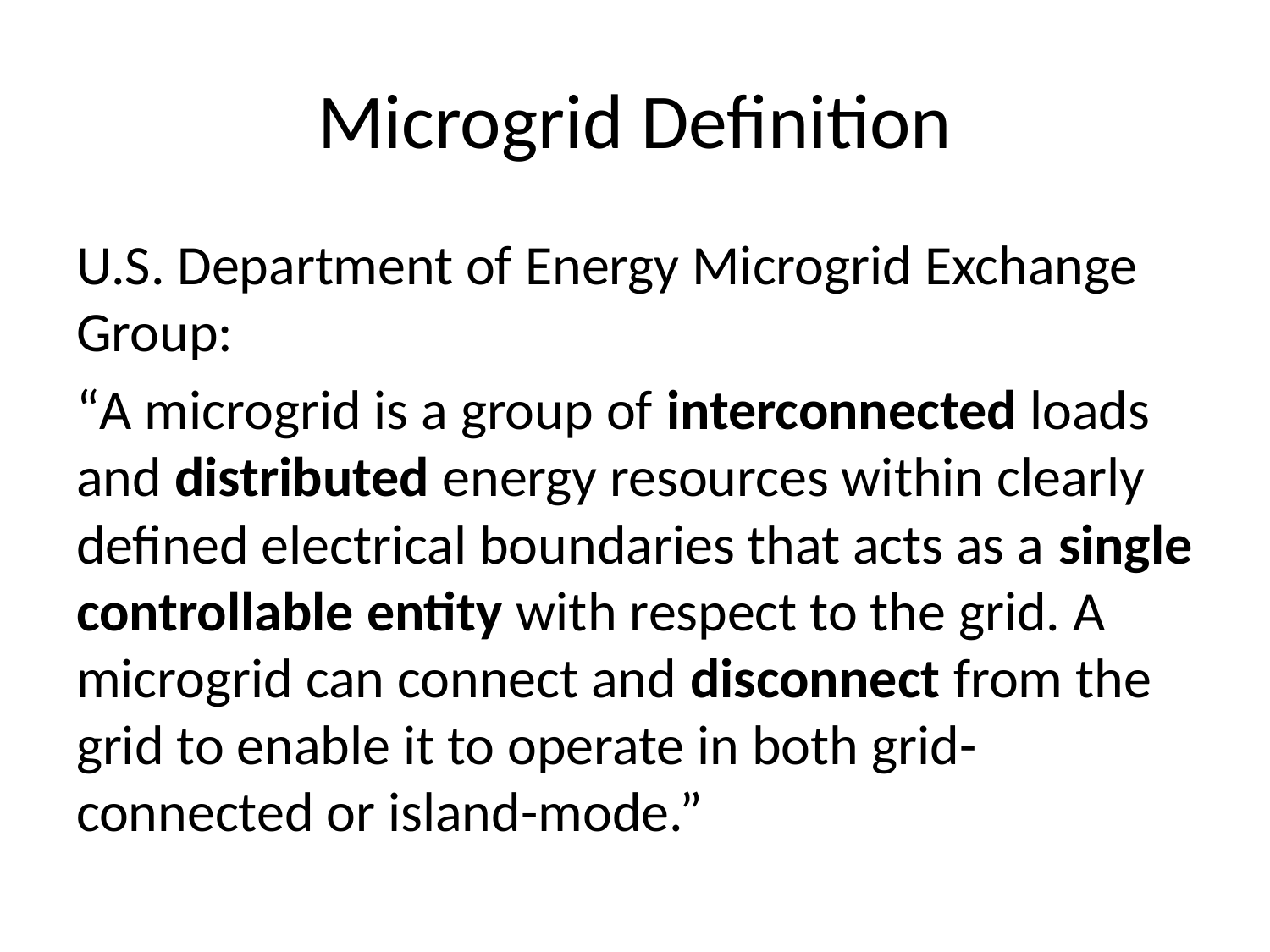

# Microgrid Definition
U.S. Department of Energy Microgrid Exchange Group:
“A microgrid is a group of interconnected loads and distributed energy resources within clearly defined electrical boundaries that acts as a single controllable entity with respect to the grid. A microgrid can connect and disconnect from the grid to enable it to operate in both grid-connected or island-mode.”